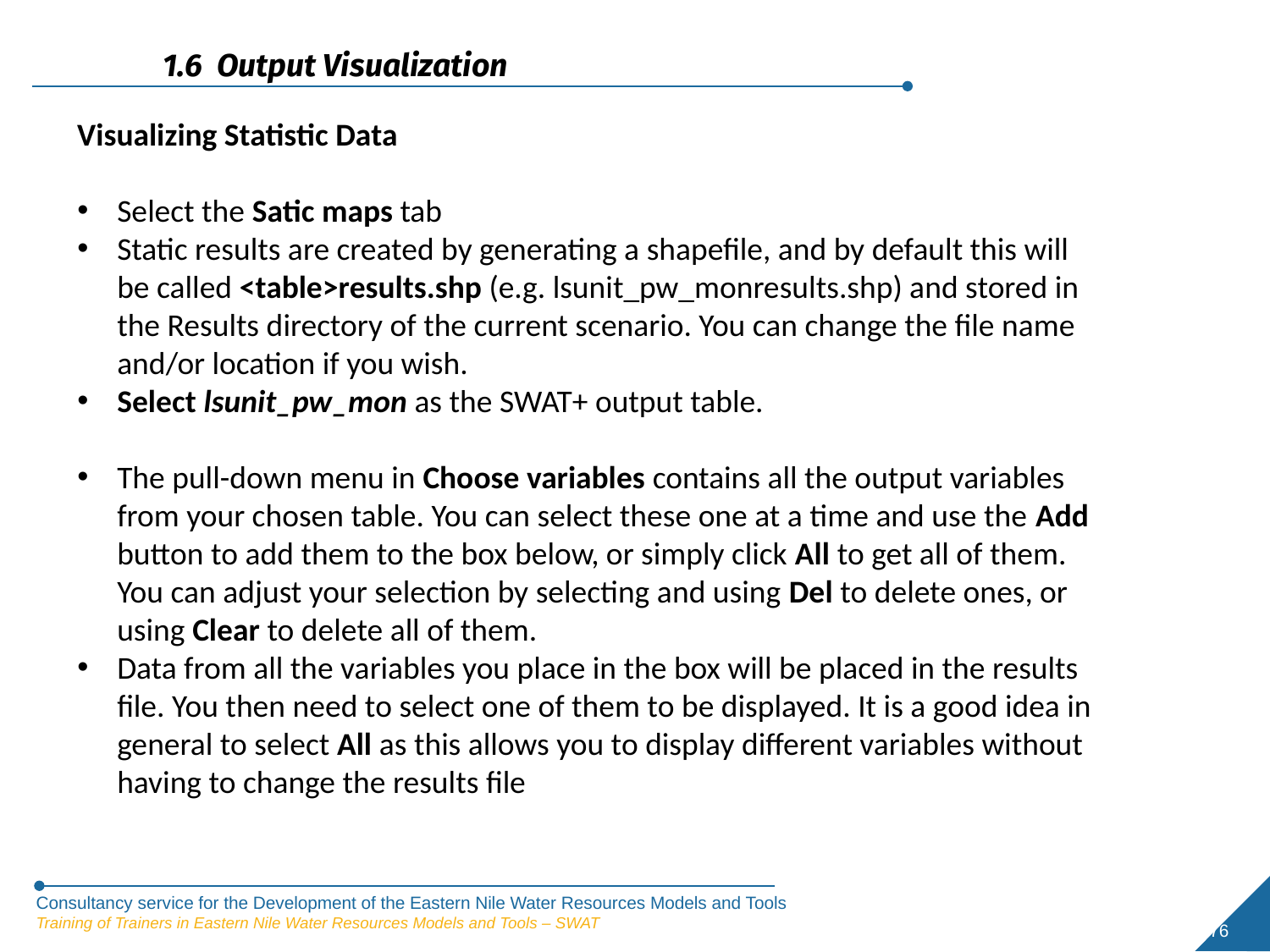

1.6  Output Visualization
Visualizing Statistic Data
Select the Satic maps tab
Static results are created by generating a shapefile, and by default this will be called <table>results.shp (e.g. lsunit_pw_monresults.shp) and stored in the Results directory of the current scenario. You can change the file name and/or location if you wish.
Select lsunit_pw_mon as the SWAT+ output table.

The pull-down menu in Choose variables contains all the output variables from your chosen table. You can select these one at a time and use the Add button to add them to the box below, or simply click All to get all of them. You can adjust your selection by selecting and using Del to delete ones, or using Clear to delete all of them.
Data from all the variables you place in the box will be placed in the results file. You then need to select one of them to be displayed. It is a good idea in general to select All as this allows you to display different variables without having to change the results file